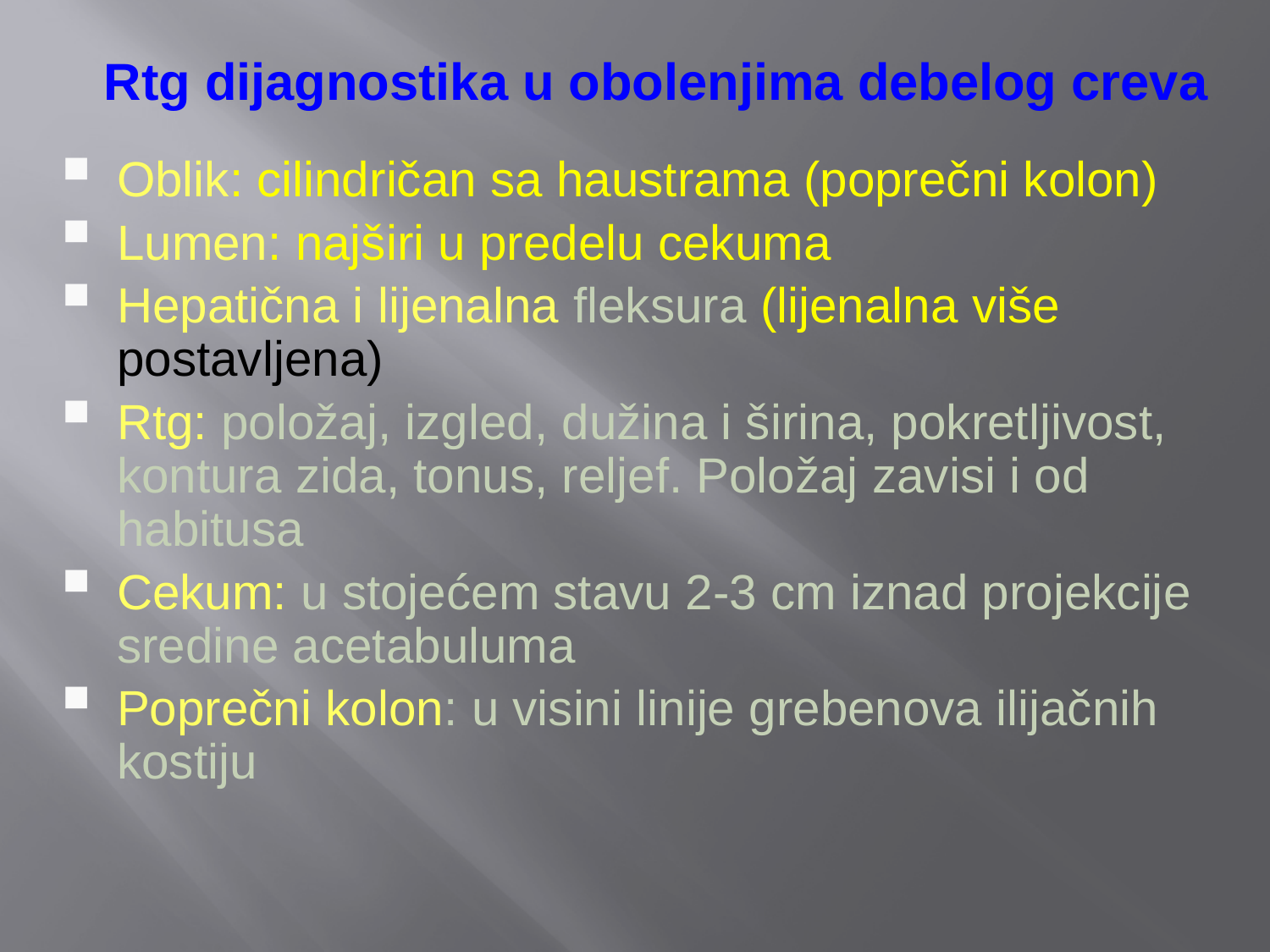

# Rtg dijagnostika u obolenjima debelog creva
Oblik: cilindričan sa haustrama (poprečni kolon)
Lumen: najširi u predelu cekuma
Hepatična i lijenalna fleksura (lijenalna više postavljena)
Rtg: položaj, izgled, dužina i širina, pokretljivost, kontura zida, tonus, reljef. Položaj zavisi i od habitusa
Cekum: u stojećem stavu 2-3 cm iznad projekcije sredine acetabuluma
Poprečni kolon: u visini linije grebenova ilijačnih kostiju